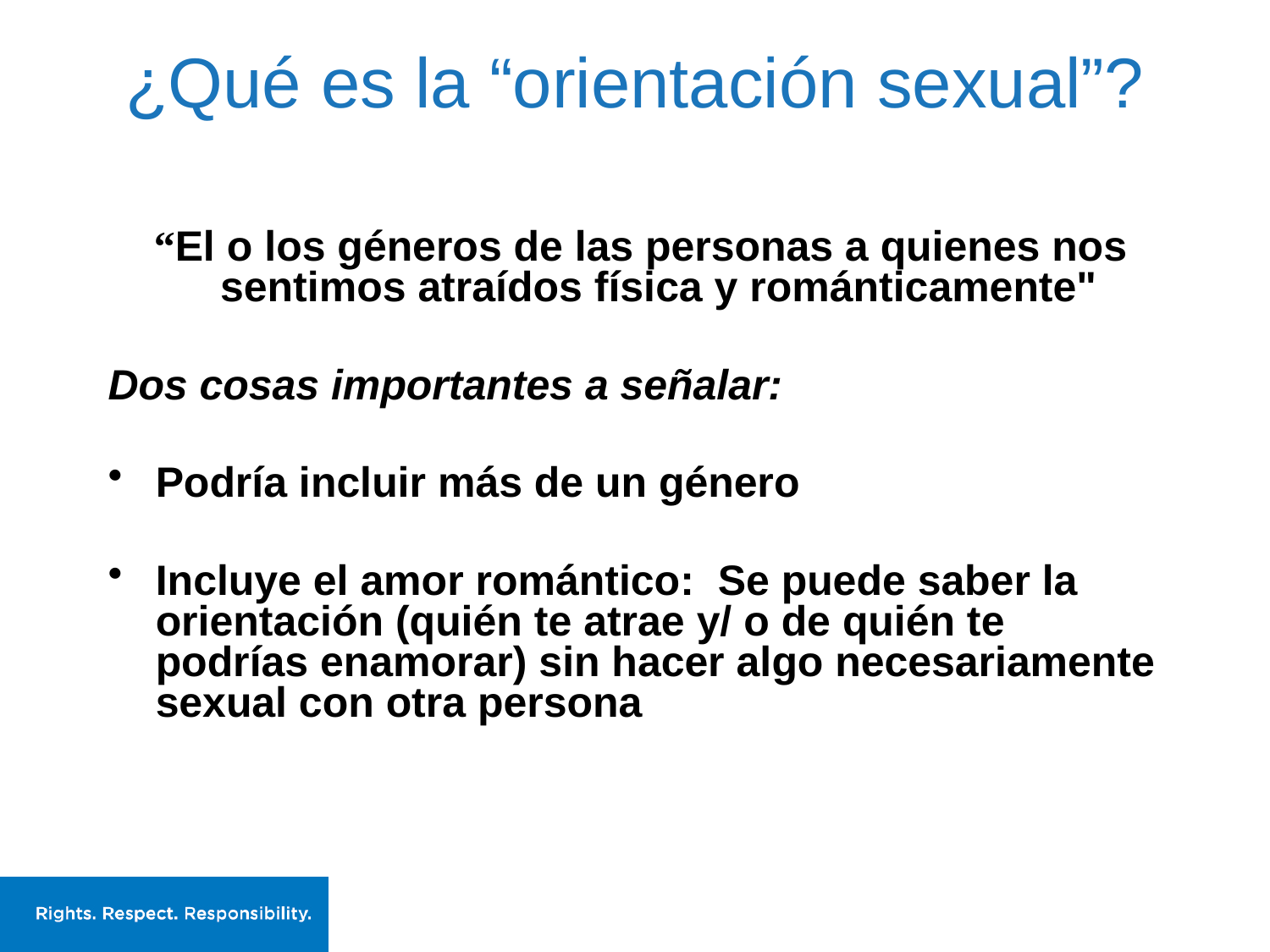

# ¿Qué es la “orientación sexual”?
 “El o los géneros de las personas a quienes nos sentimos atraídos física y románticamente"

Dos cosas importantes a señalar:

Podría incluir más de un género

Incluye el amor romántico:  Se puede saber la orientación (quién te atrae y/ o de quién te podrías enamorar) sin hacer algo necesariamente sexual con otra persona